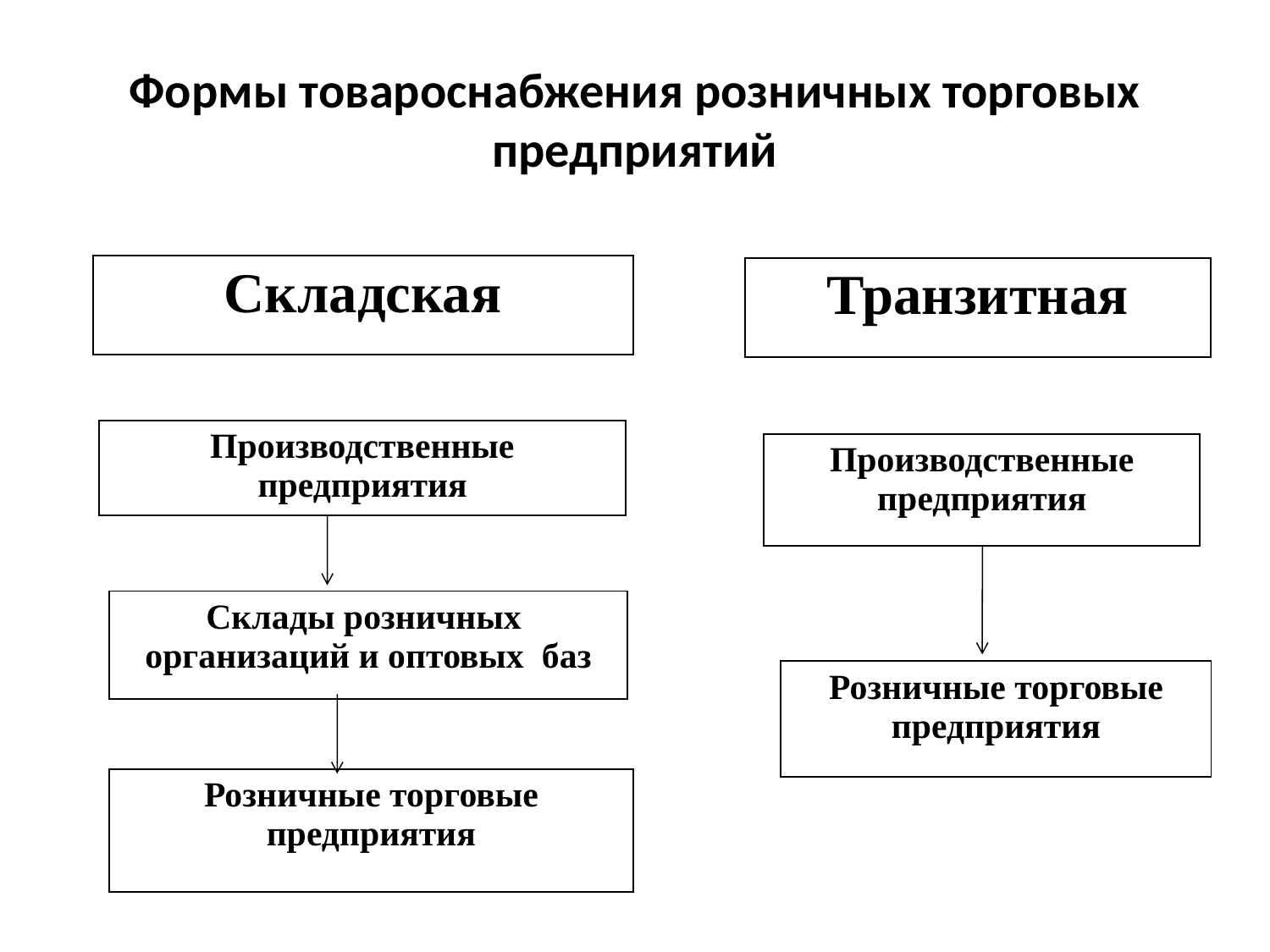

# Формы товароснабжения розничных торговых предприятий
| Складская |
| --- |
| Транзитная |
| --- |
| Производственные предприятия |
| --- |
| Производственные предприятия |
| --- |
| Склады розничных организаций и оптовых баз |
| --- |
| Розничные торговые предприятия |
| --- |
| Розничные торговые предприятия |
| --- |